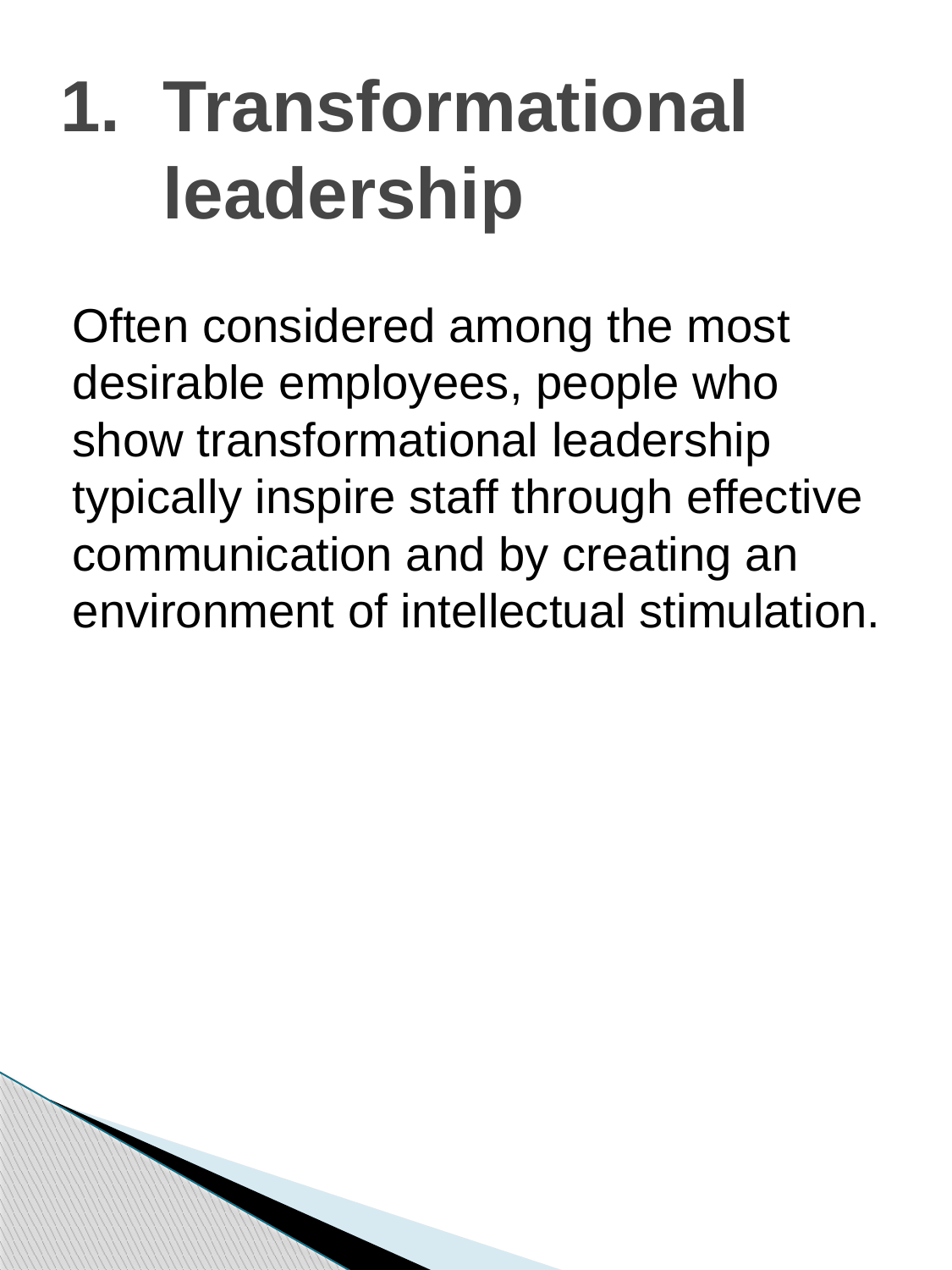

# Transformational leadership
Often considered among the most desirable employees, people who show transformational leadership typically inspire staff through effective communication and by creating an environment of intellectual stimulation.